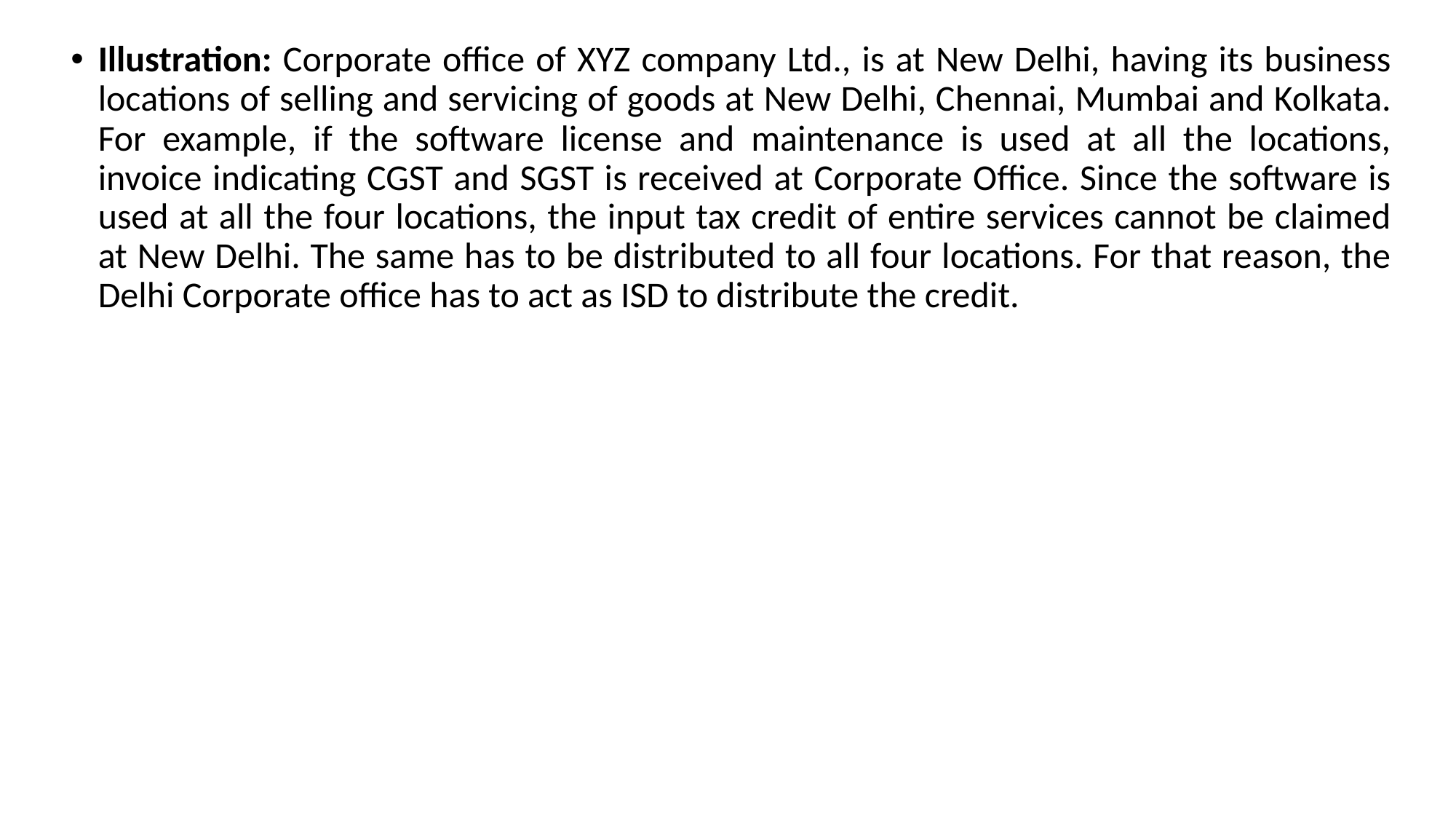

Illustration: Corporate office of XYZ company Ltd., is at New Delhi, having its business locations of selling and servicing of goods at New Delhi, Chennai, Mumbai and Kolkata. For example, if the software license and maintenance is used at all the locations, invoice indicating CGST and SGST is received at Corporate Office. Since the software is used at all the four locations, the input tax credit of entire services cannot be claimed at New Delhi. The same has to be distributed to all four locations. For that reason, the Delhi Corporate office has to act as ISD to distribute the credit.